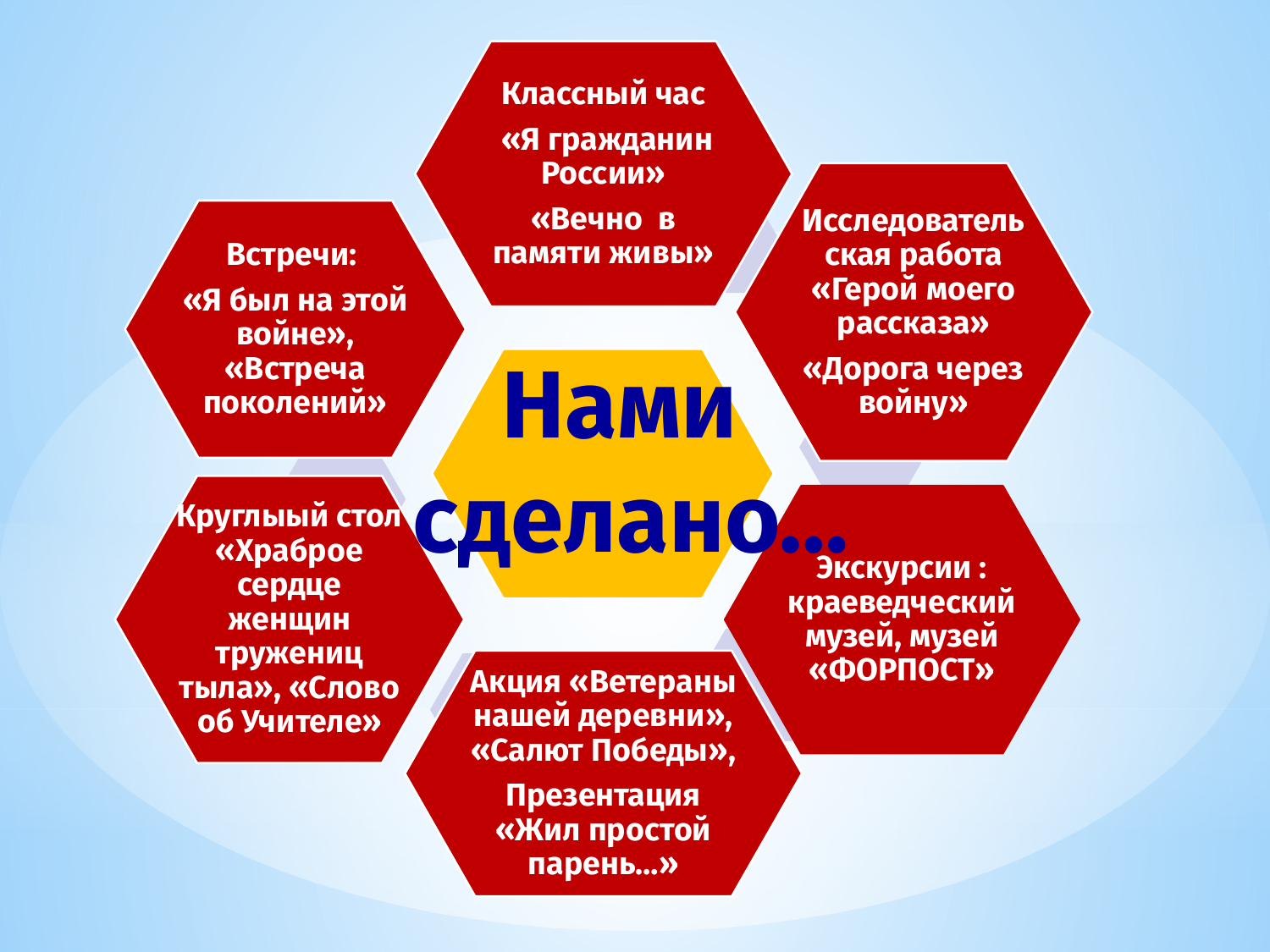

Классный час
 «Я гражданин России»
«Вечно  в памяти живы»
Исследовательская работа «Герой моего рассказа»
«Дорога через войну»
Экскурсии : краеведческий музей, музей «ФОРПОСТ»
Акция «Ветераны нашей деревни», «Салют Победы»,
Презентация «Жил простой парень…»
Круглыый стол «Храброе сердце женщин тружениц тыла», «Слово об Учителе»
Встречи:
«Я был на этой войне», «Встреча поколений»
Нами
сделано…